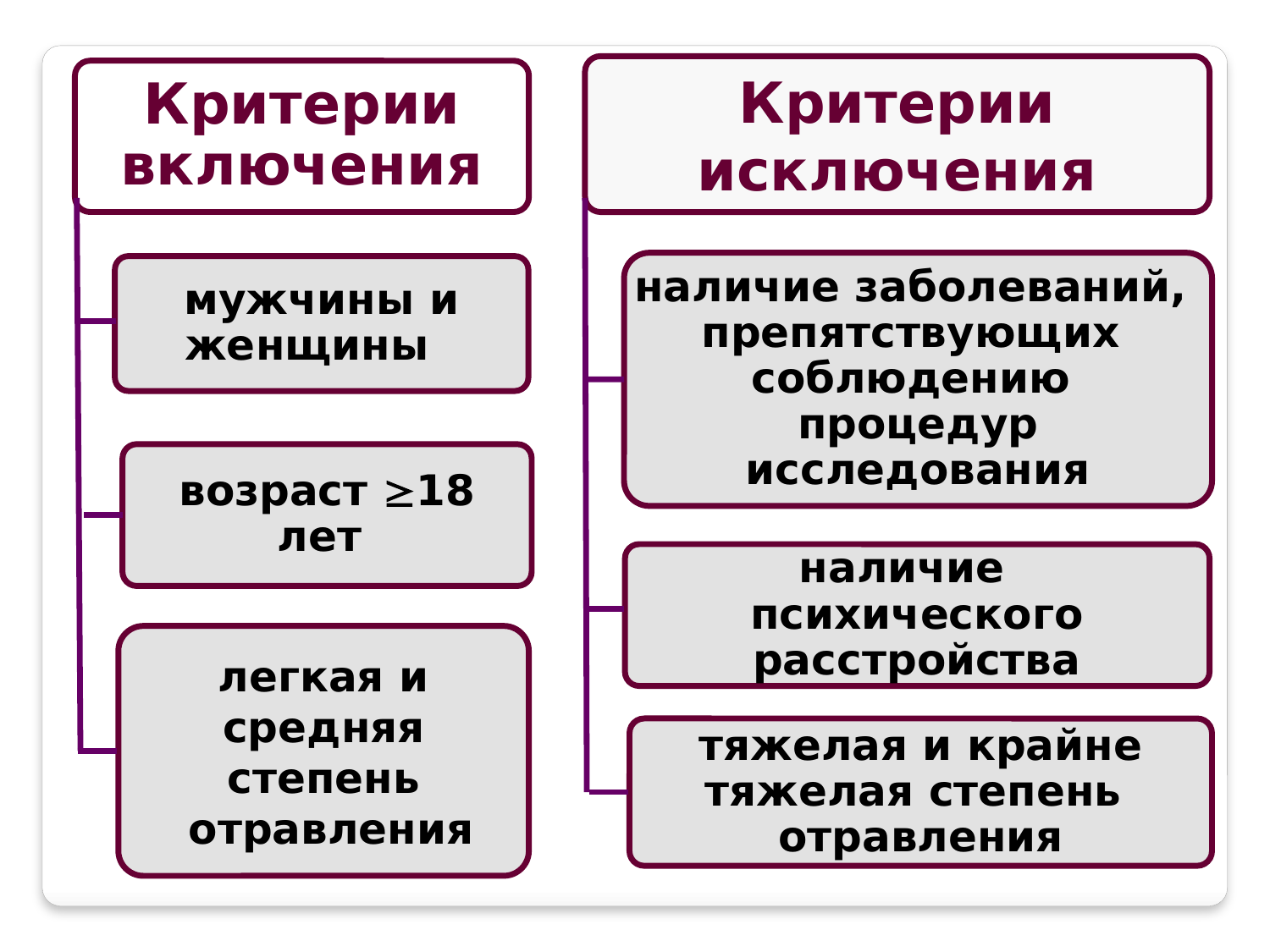

Критерии
исключения

Критерии
включения

мужчины и женщины
наличие заболеваний,  препятствующих
соблюдению  процедур исследования

возраст ≥18 лет

наличие
психического расстройства

легкая и средняя степень
 отравления

тяжелая и крайне тяжелая степень
отравления